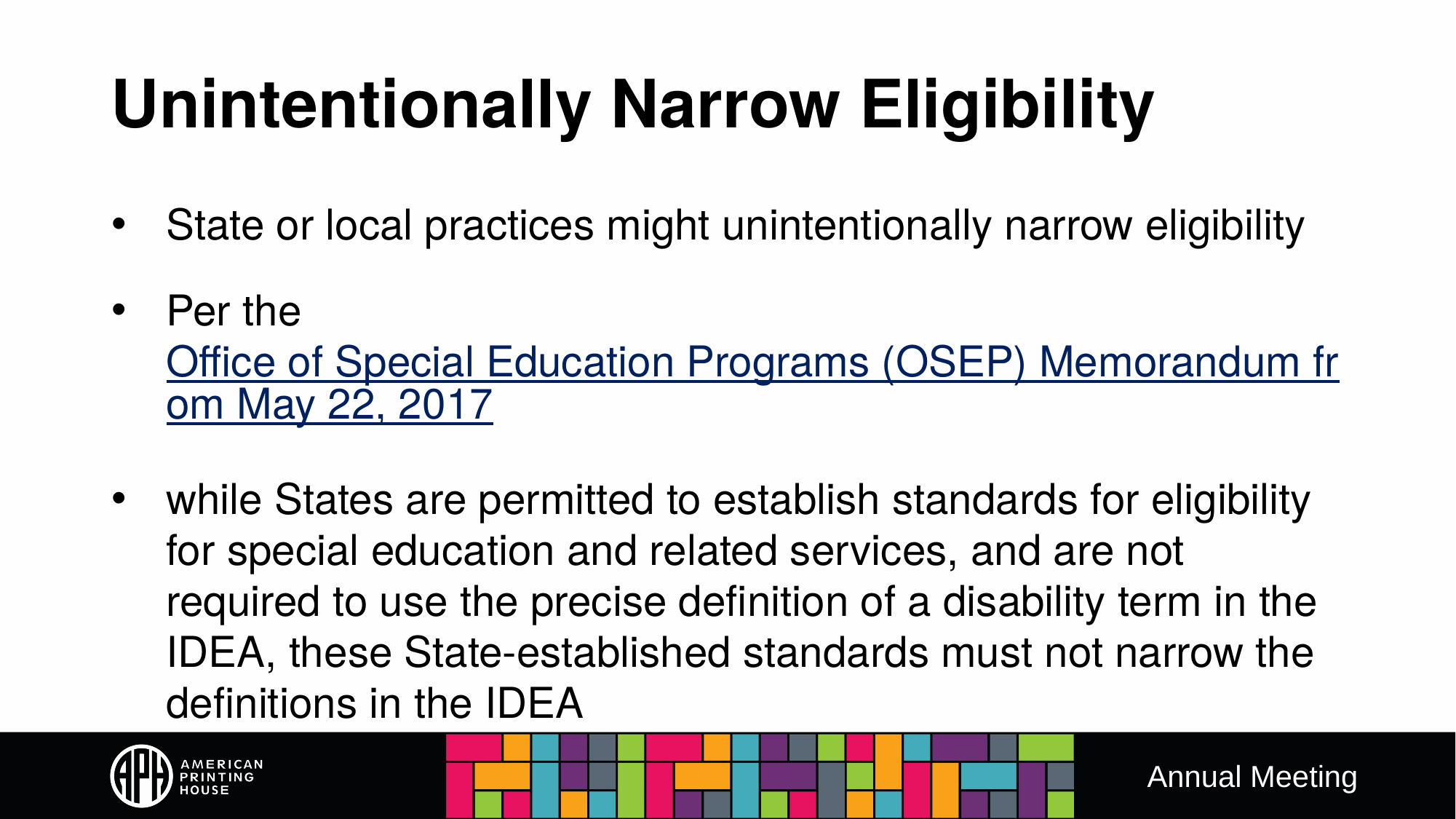

# Unintentionally Narrow Eligibility
State or local practices might unintentionally narrow eligibility
Per the Office of Special Education Programs (OSEP) Memorandum from May 22, 2017
while States are permitted to establish standards for eligibility for special education and related services, and are not required to use the precise definition of a disability term in the IDEA, these State-established standards must not narrow the definitions in the IDEA